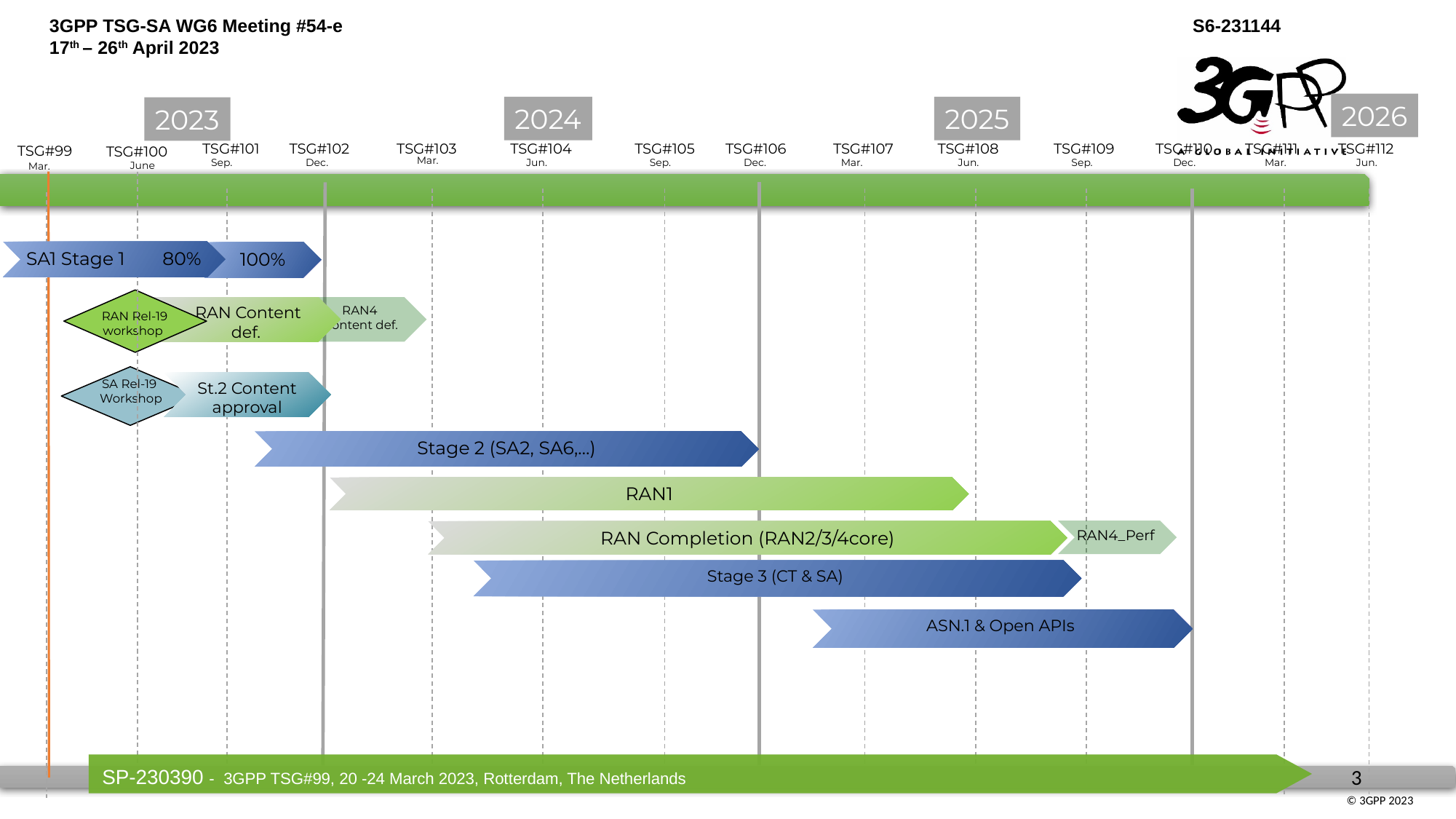

2026
2024
2025
2023
TSG#101
TSG#102
TSG#103
TSG#104
TSG#105
TSG#106
TSG#107
TSG#108
TSG#109
TSG#110
TSG#111
TSG#112
TSG#99
TSG#100
Mar.
Sep.
Dec.
Jun.
Sep.
Dec.
Mar.
Jun.
Sep.
Dec.
Mar.
Jun.
June
Mar.
SA1 Stage 1        80%
100%

 RAN Content def.
RAN4
content def.
 RAN Rel-19 workshop

SA Rel-19
Workshop
St.2 Content approval
Stage 2 (SA2, SA6,…)
RAN1
RAN4_Perf
RAN Completion (RAN2/3/4core)
Stage 3 (CT & SA)
ASN.1 & Open APIs
SP-230390 -  3GPP TSG#99, 20 -24 March 2023, Rotterdam, The Netherlands